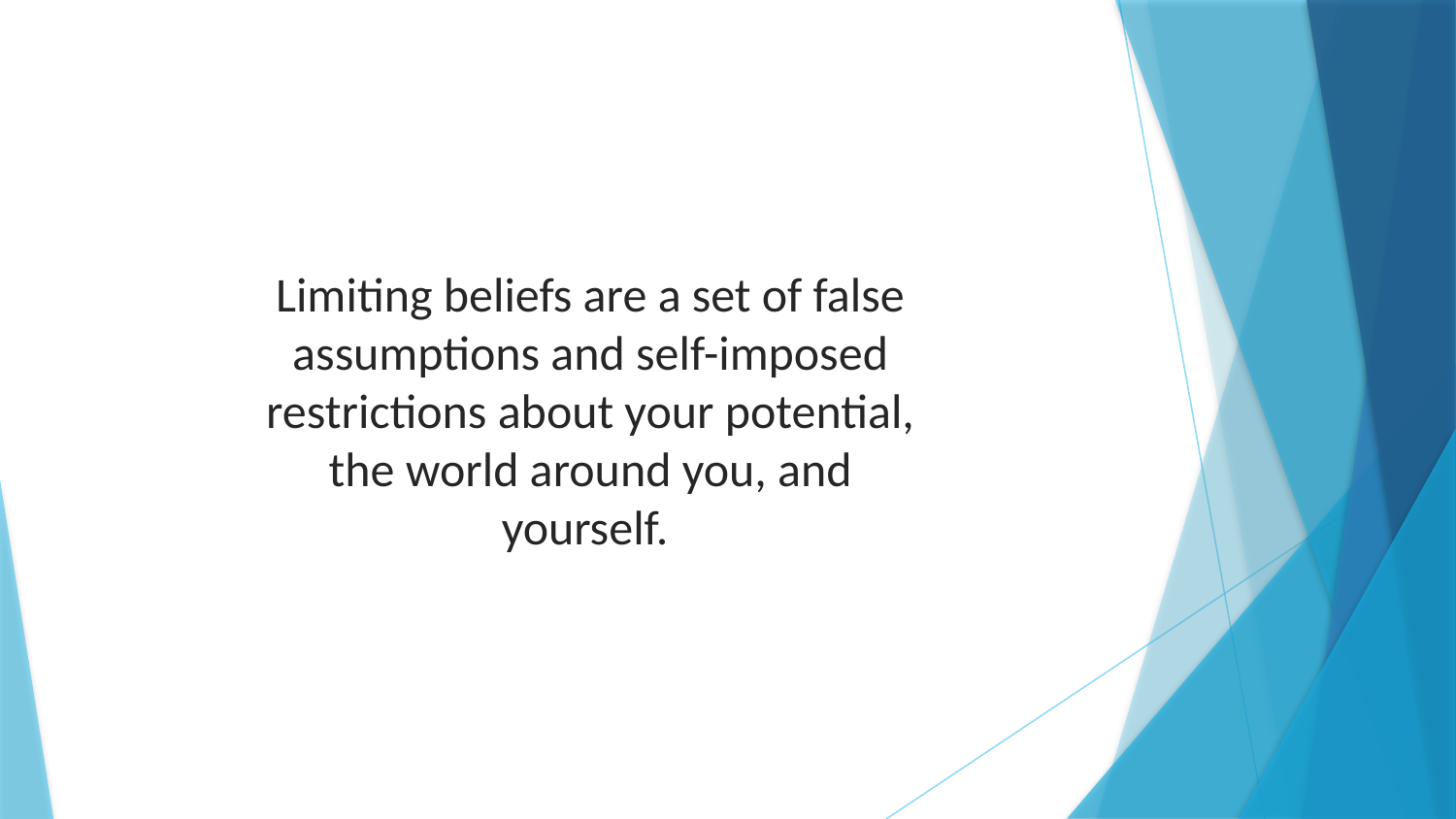

Limiting beliefs are a set of false assumptions and self-imposed restrictions about your potential, the world around you, and yourself.